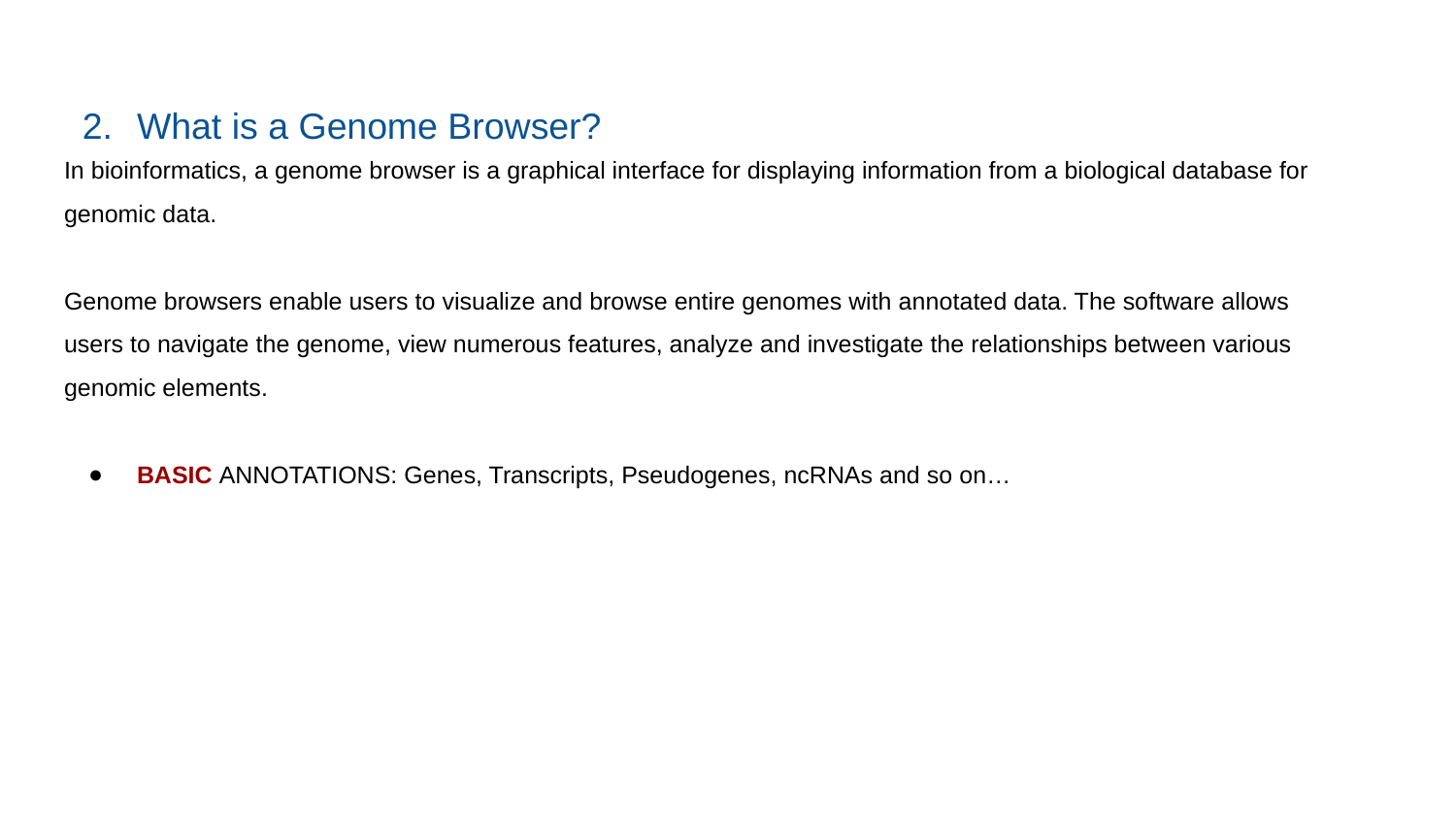

What is a Genome Browser?

In bioinformatics, a genome browser is a graphical interface for displaying information from a biological database for genomic data.

Genome browsers enable users to visualize and browse entire genomes with annotated data. The software allows users to navigate the genome, view numerous features, analyze and investigate the relationships between various genomic elements.

BASIC ANNOTATIONS: Genes, Transcripts, Pseudogenes, ncRNAs and so on…